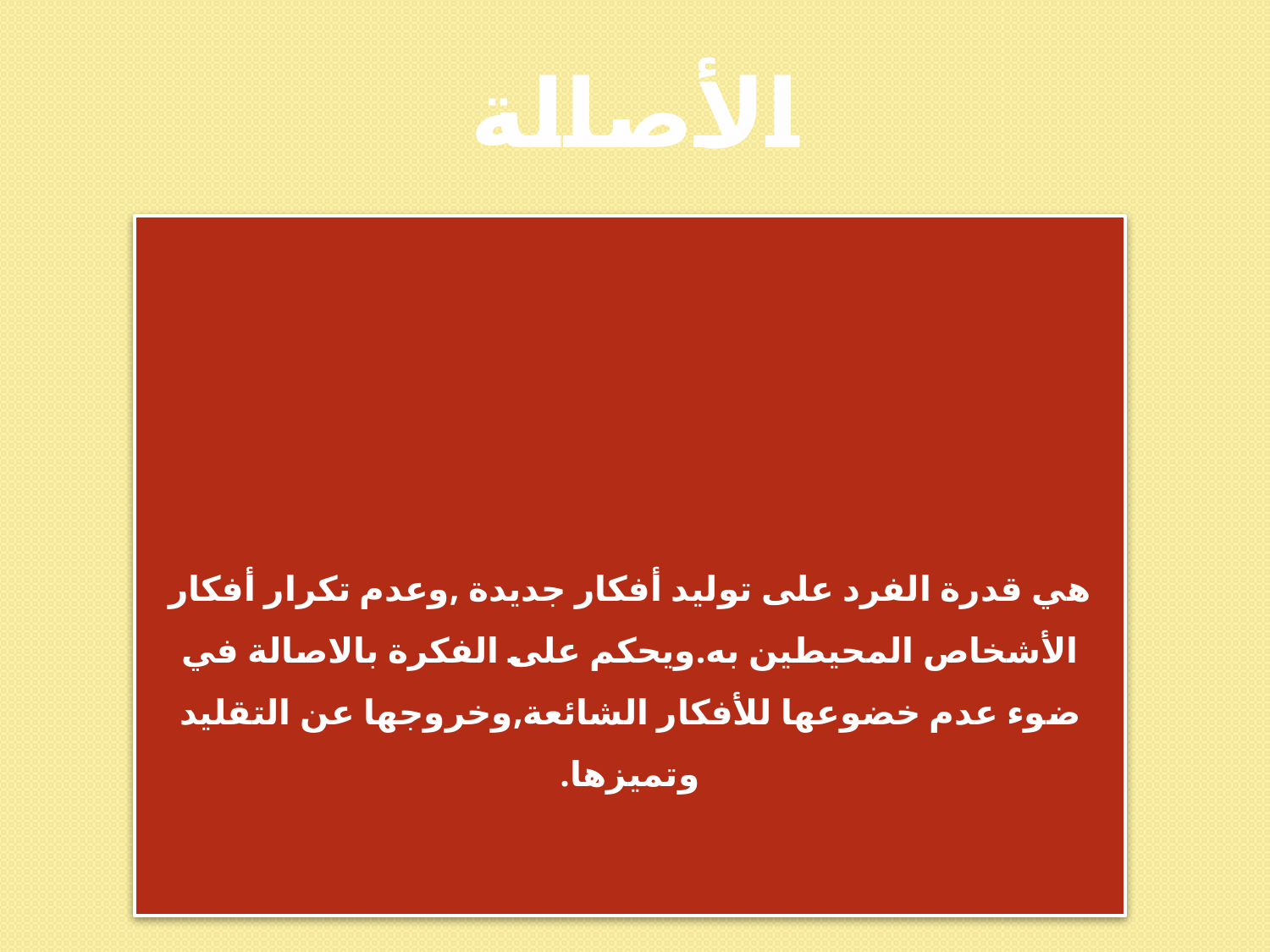

الأصالة
# هي قدرة الفرد على توليد أفكار جديدة ,وعدم تكرار أفكار الأشخاص المحيطين به.ويحكم على الفكرة بالاصالة في ضوء عدم خضوعها للأفكار الشائعة,وخروجها عن التقليد وتميزها.